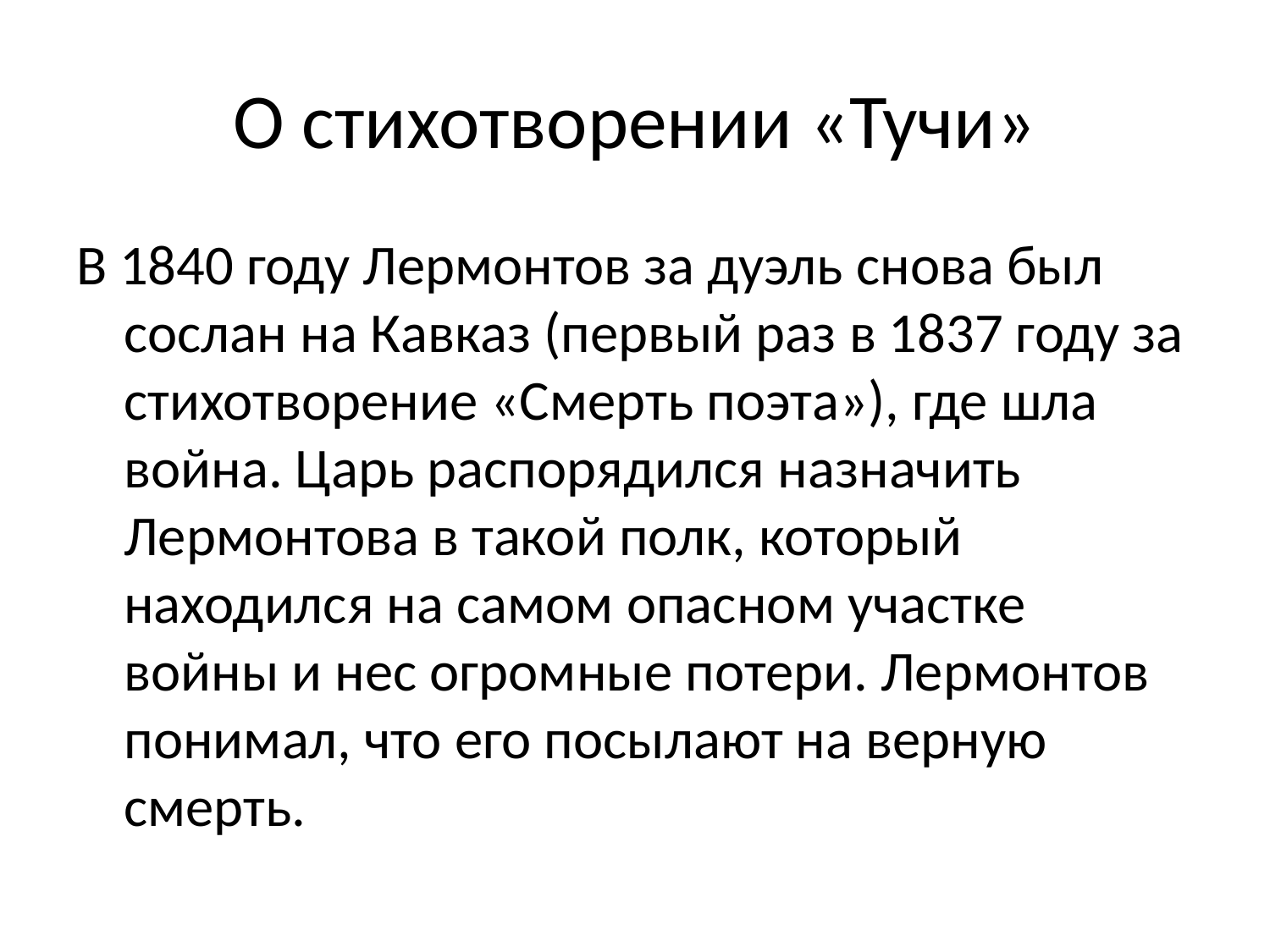

# О стихотворении «Тучи»
В 1840 году Лермонтов за дуэль снова был сослан на Кавказ (первый раз в 1837 году за стихотворение «Смерть поэта»), где шла война. Царь распорядился назначить Лермонтова в такой полк, который находился на самом опасном участке войны и нес огромные потери. Лермонтов понимал, что его посылают на верную смерть.